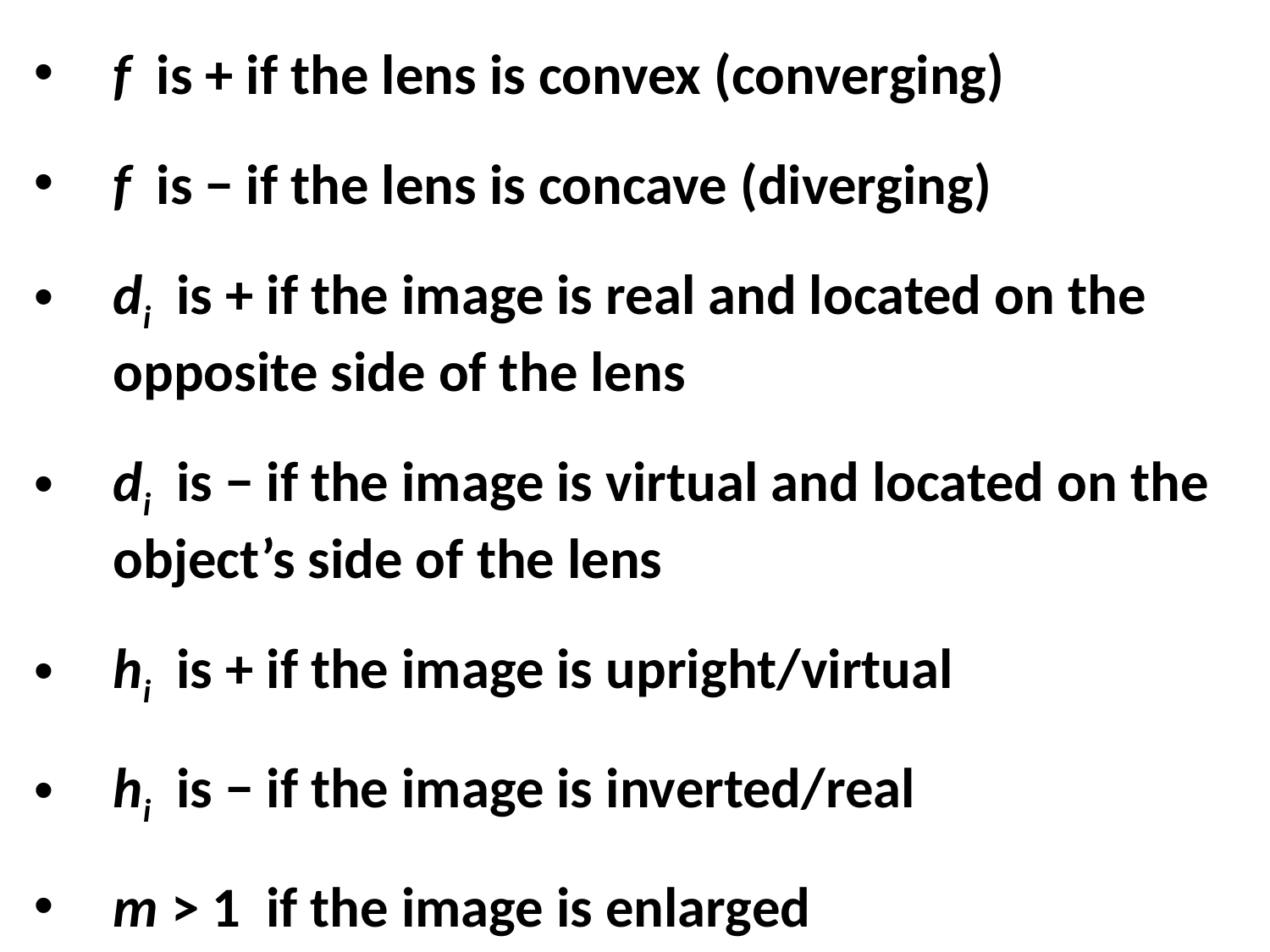

f  is + if the lens is convex (converging)
f  is − if the lens is concave (diverging)
di  is + if the image is real and located on the opposite side of the lens
di  is − if the image is virtual and located on the object’s side of the lens
hi  is + if the image is upright/virtual
hi  is − if the image is inverted/real
m > 1  if the image is enlarged